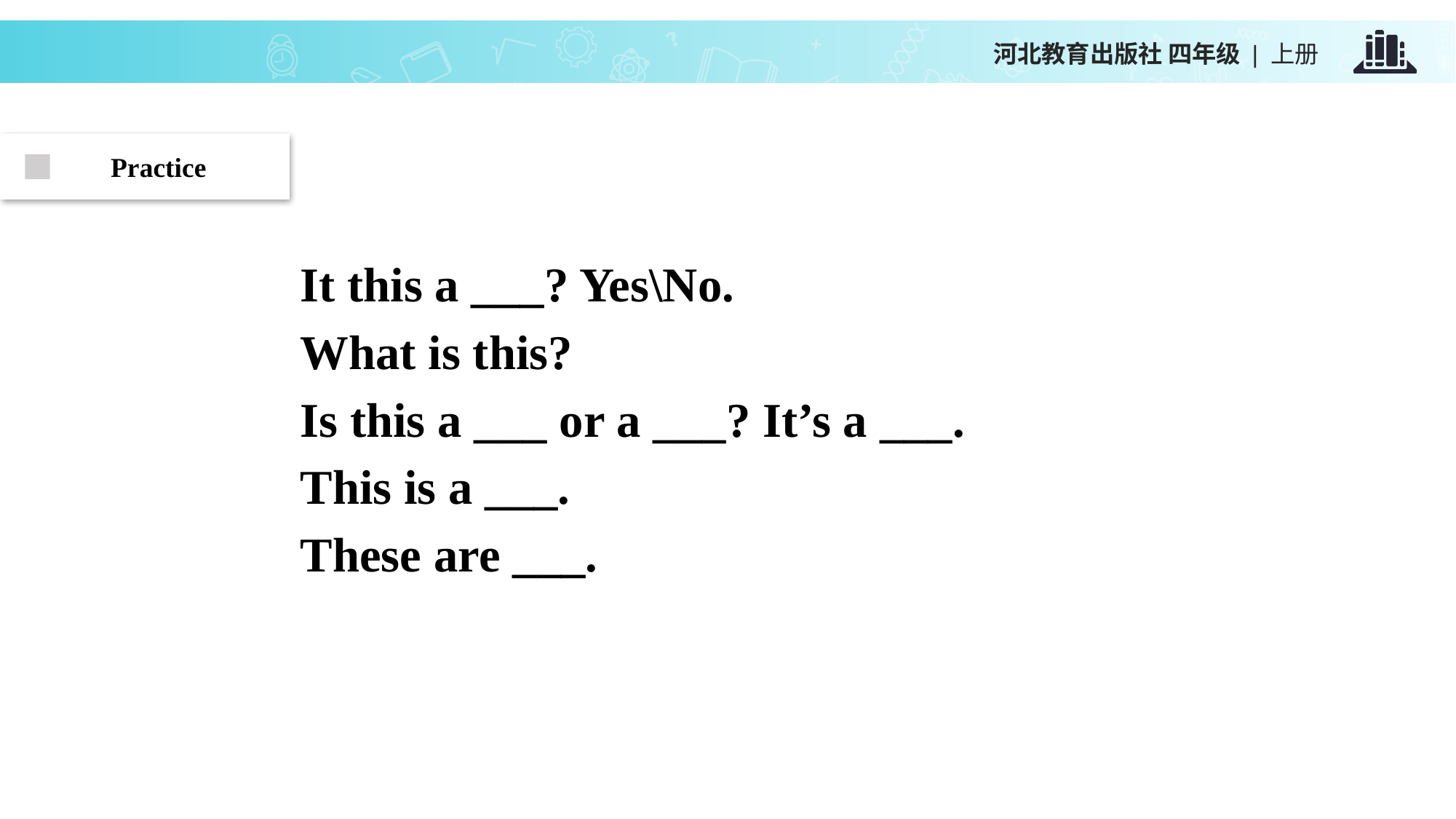

Practice

It this a ___? Yes\No.
What is this?
Is this a ___ or a ___? It’s a ___.
This is a ___.
These are ___.